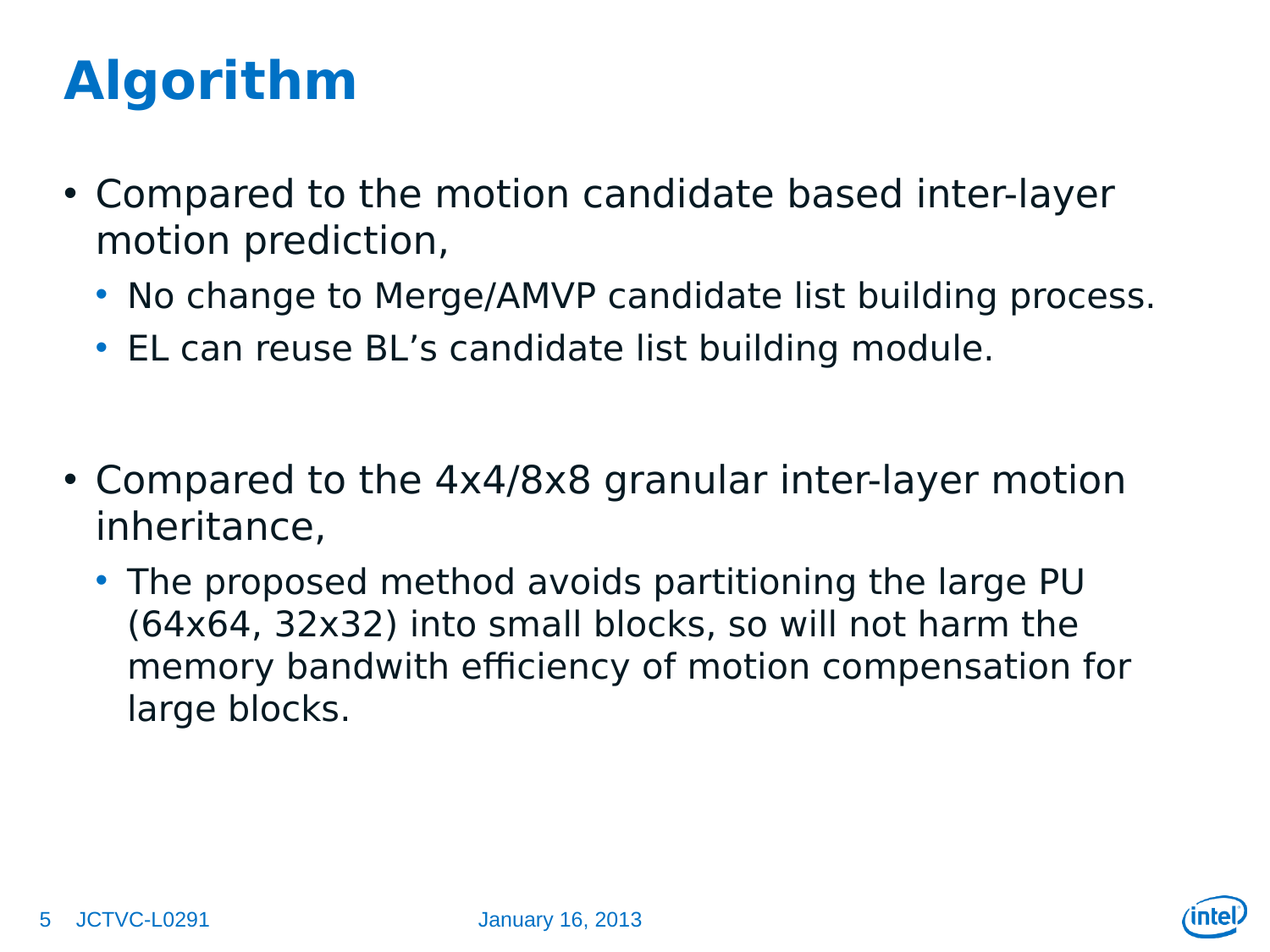

# Algorithm
Compared to the motion candidate based inter-layer motion prediction,
No change to Merge/AMVP candidate list building process.
EL can reuse BL’s candidate list building module.

Compared to the 4x4/8x8 granular inter-layer motion inheritance,
The proposed method avoids partitioning the large PU (64x64, 32x32) into small blocks, so will not harm the memory bandwith efficiency of motion compensation for large blocks.
5
JCTVC-L0291
January 16, 2013